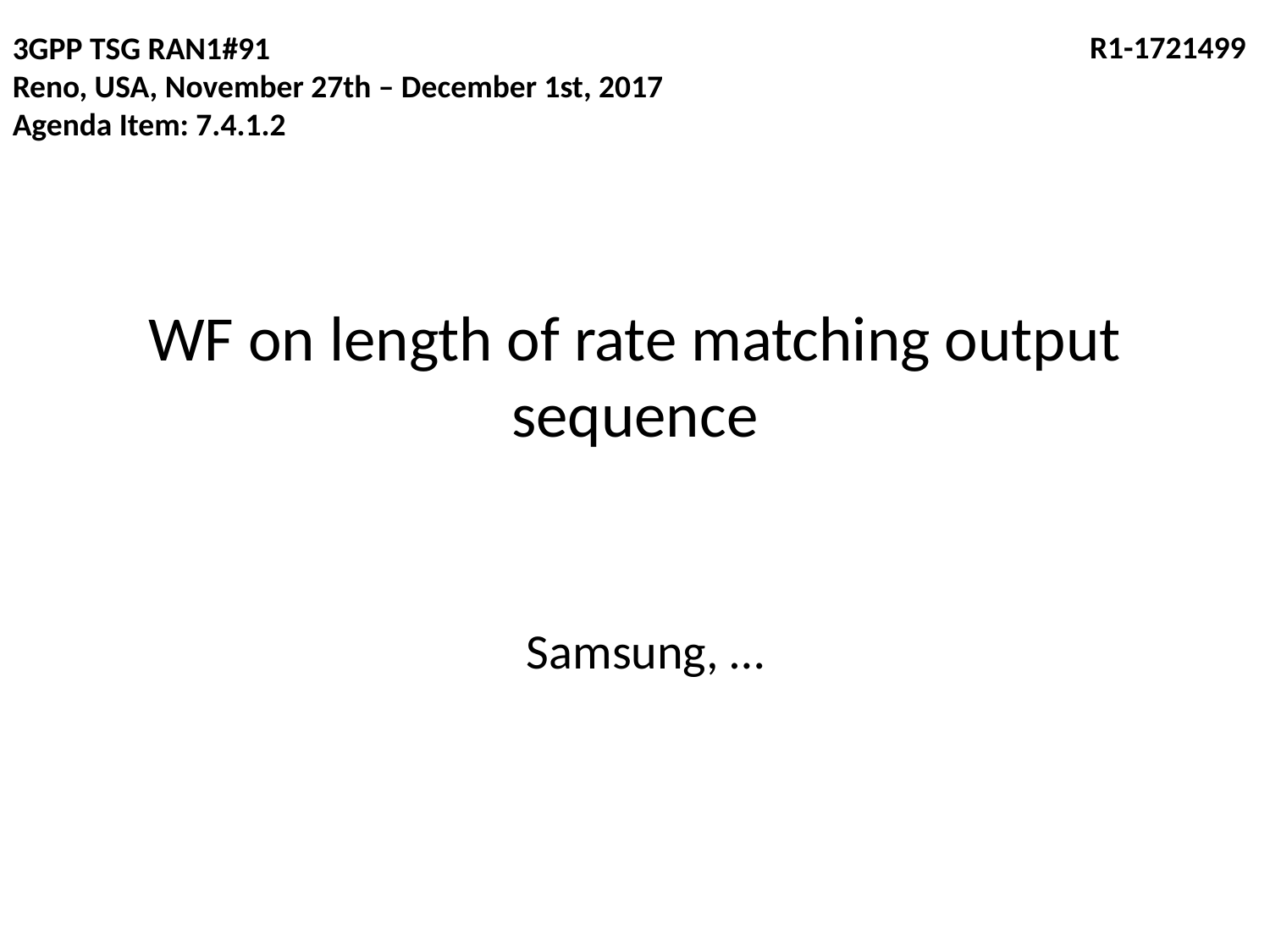

3GPP TSG RAN1#91
Reno, USA, November 27th – December 1st, 2017
Agenda Item: 7.4.1.2

 R1-1721499
# WF on length of rate matching output sequence
Samsung, …